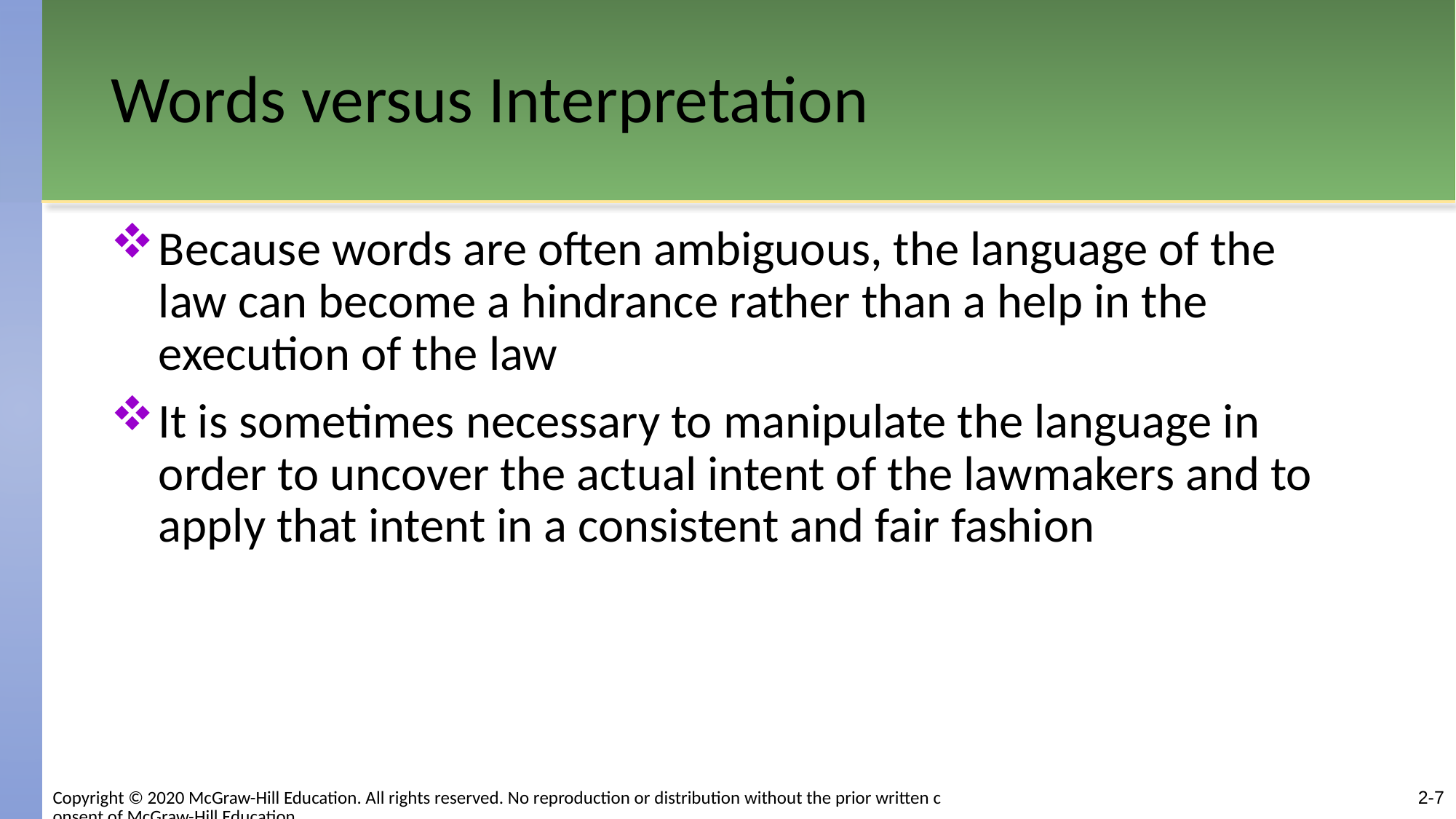

# Words versus Interpretation
Because words are often ambiguous, the language of the law can become a hindrance rather than a help in the execution of the law
It is sometimes necessary to manipulate the language in order to uncover the actual intent of the lawmakers and to apply that intent in a consistent and fair fashion
2-7
Copyright © 2020 McGraw-Hill Education. All rights reserved. No reproduction or distribution without the prior written consent of McGraw-Hill Education.